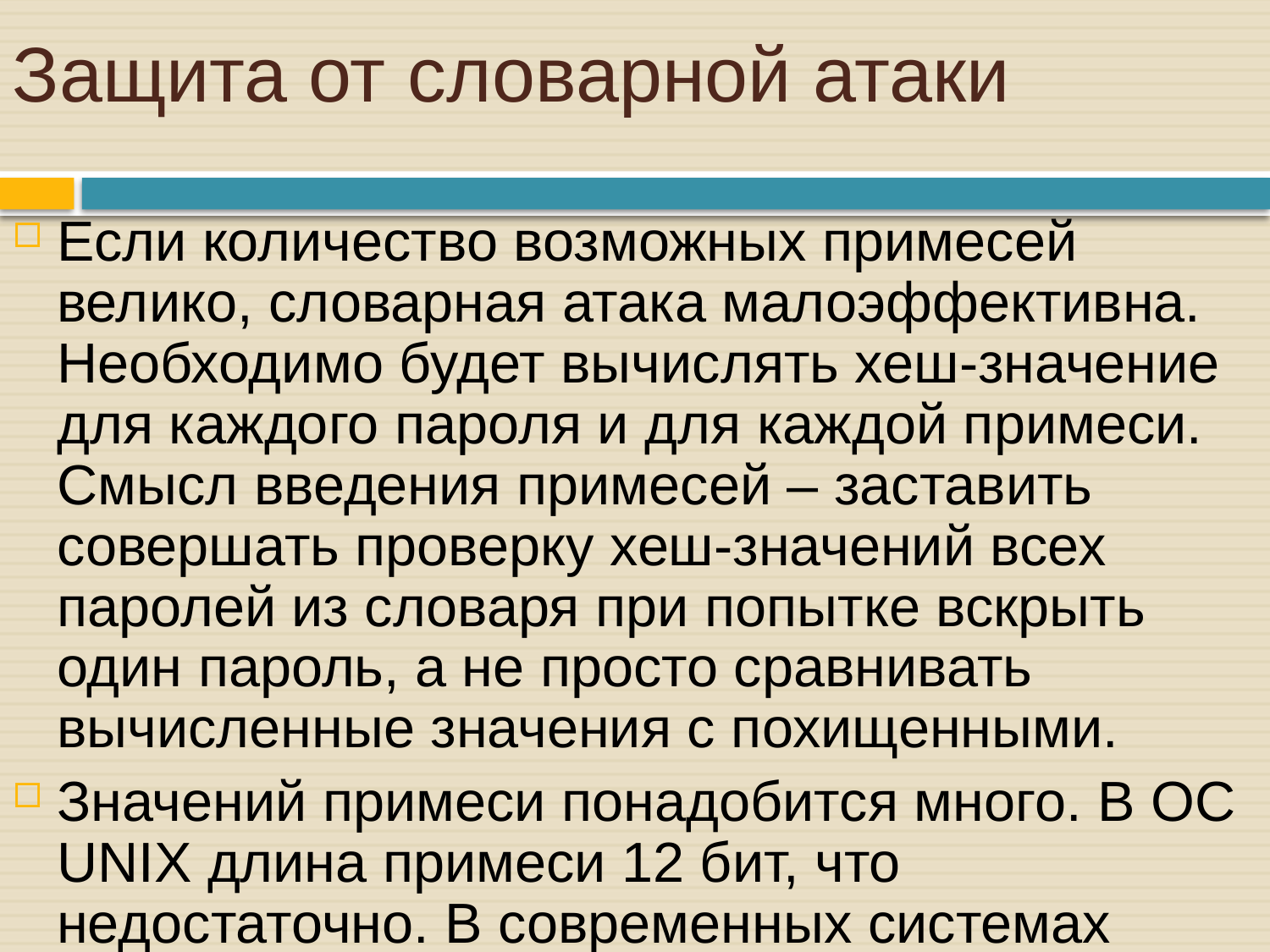

# Защита от словарной атаки
Если количество возможных примесей велико, словарная атака малоэффективна. Необходимо будет вычислять хеш-значение для каждого пароля и для каждой примеси. Смысл введения примесей – заставить совершать проверку хеш-значений всех паролей из словаря при попытке вскрыть один пароль, а не просто сравнивать вычисленные значения с похищенными.
Значений примеси понадобится много. В ОС UNIX длина примеси 12 бит, что недостаточно. В современных системах используется примесь длиной 24 бита (Linux) или 32 бита.